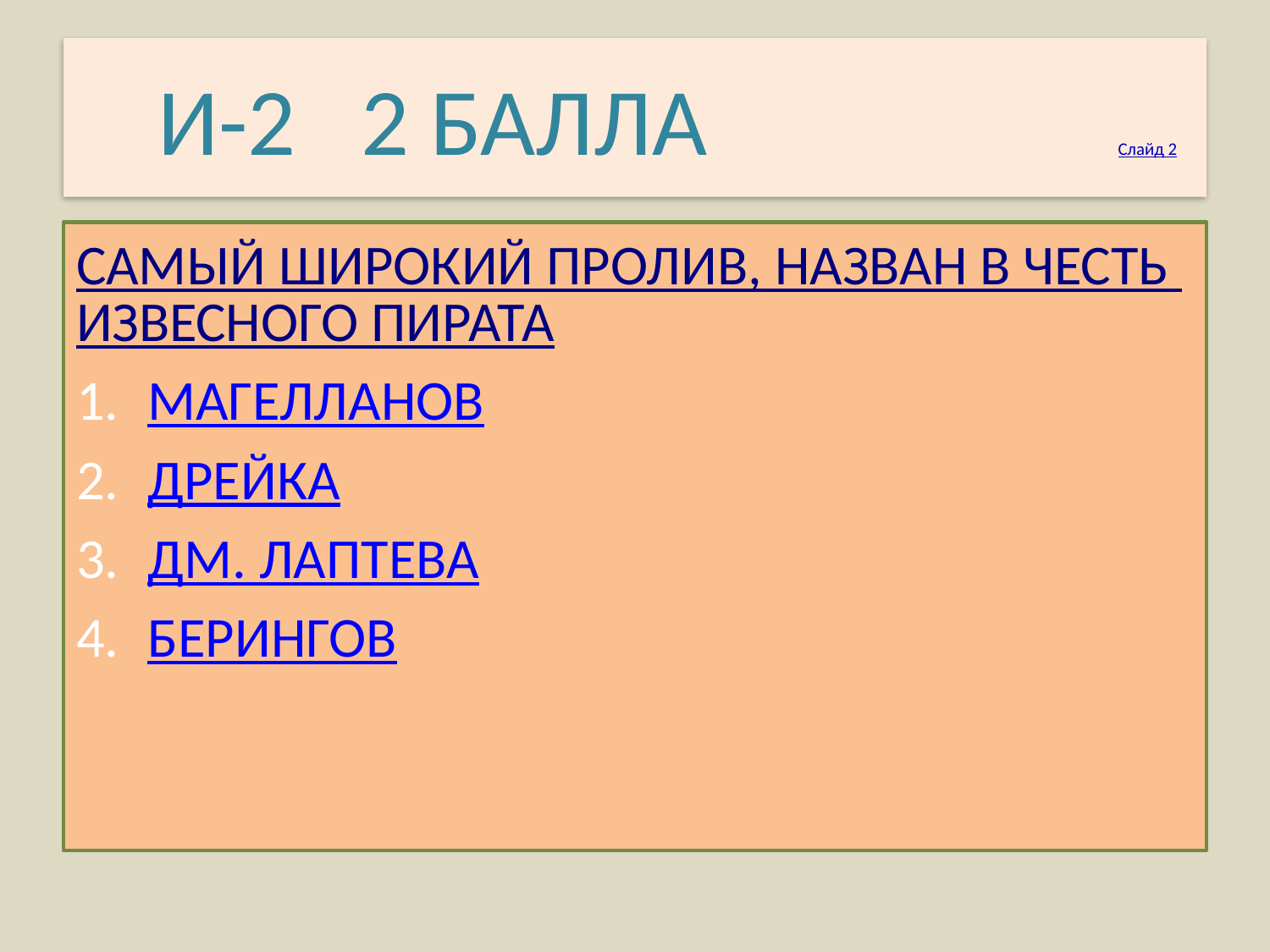

# И-2   2 БАЛЛА                   Слайд 2
САМЫЙ ШИРОКИЙ ПРОЛИВ, НАЗВАН В ЧЕСТЬ ИЗВЕСНОГО ПИРАТА
МАГЕЛЛАНОВ
ДРЕЙКА
ДМ. ЛАПТЕВА
БЕРИНГОВ